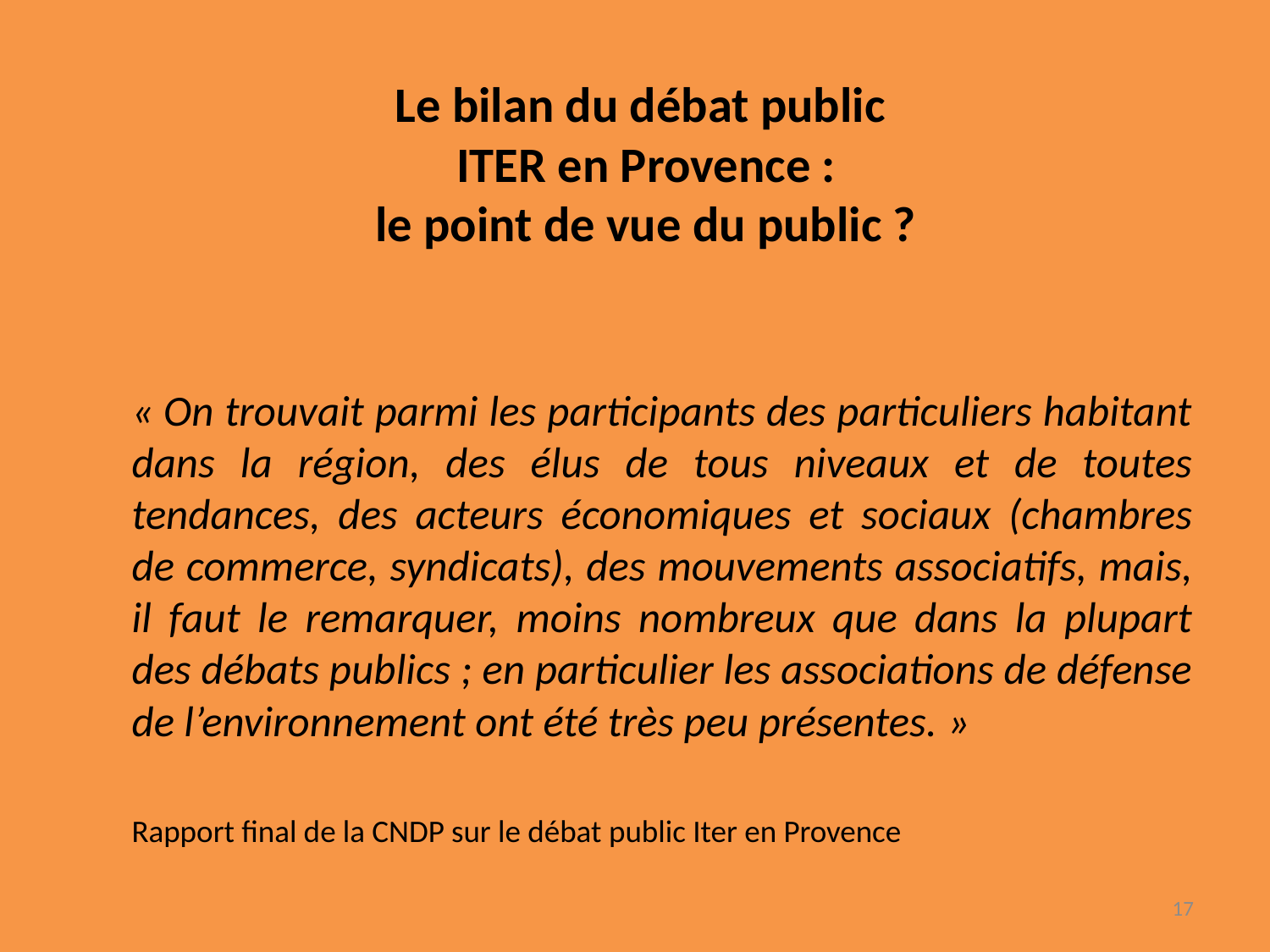

# Le bilan du débat public ITER en Provence : le point de vue du public ?

« On trouvait parmi les participants des particuliers habitant dans la région, des élus de tous niveaux et de toutes tendances, des acteurs économiques et sociaux (chambres de commerce, syndicats), des mouvements associatifs, mais, il faut le remarquer, moins nombreux que dans la plupart des débats publics ; en particulier les associations de défense de l’environnement ont été très peu présentes. »

Rapport final de la CNDP sur le débat public Iter en Provence

17